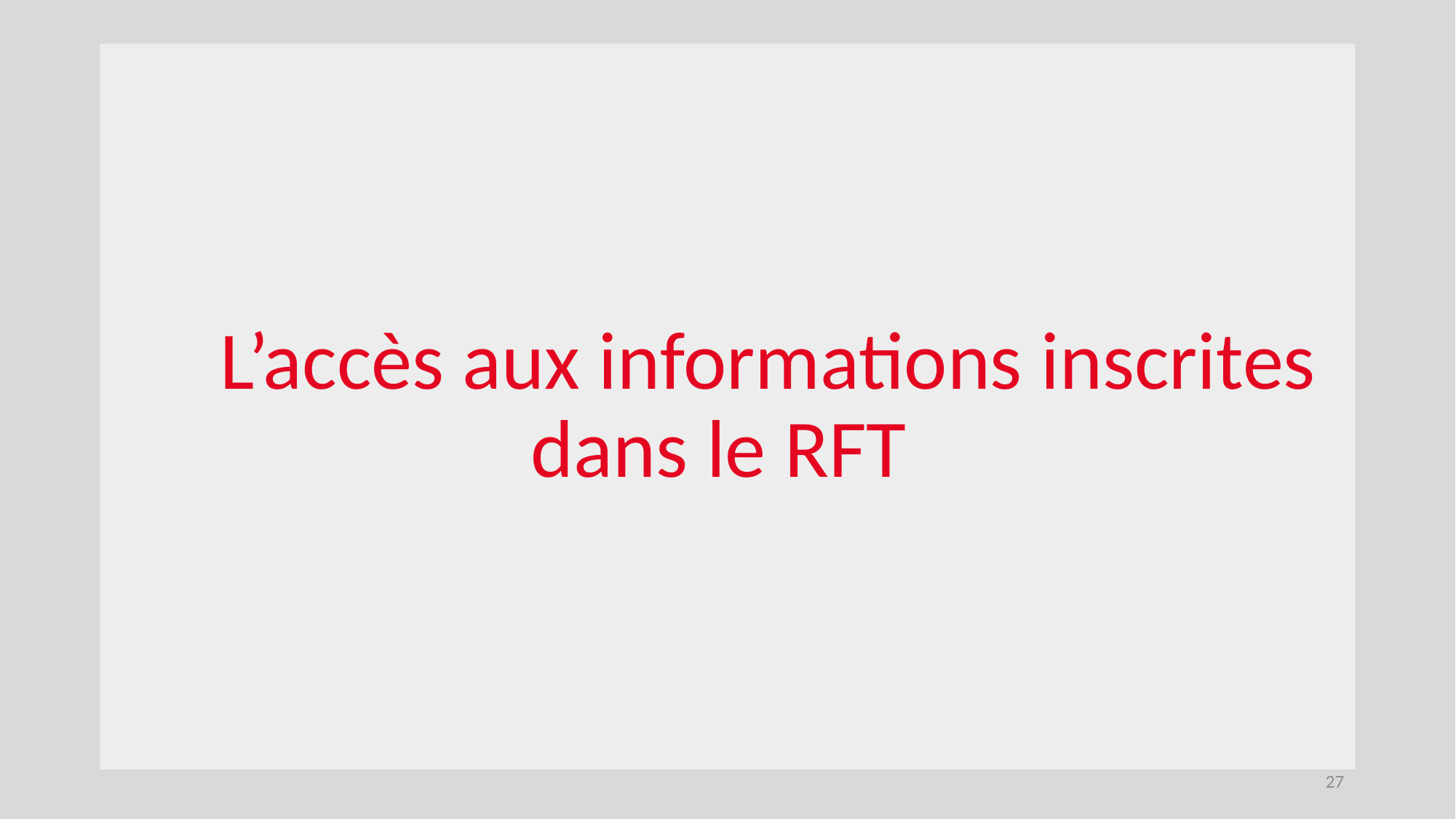

# L’accès aux informations inscrites dans le RFT
27